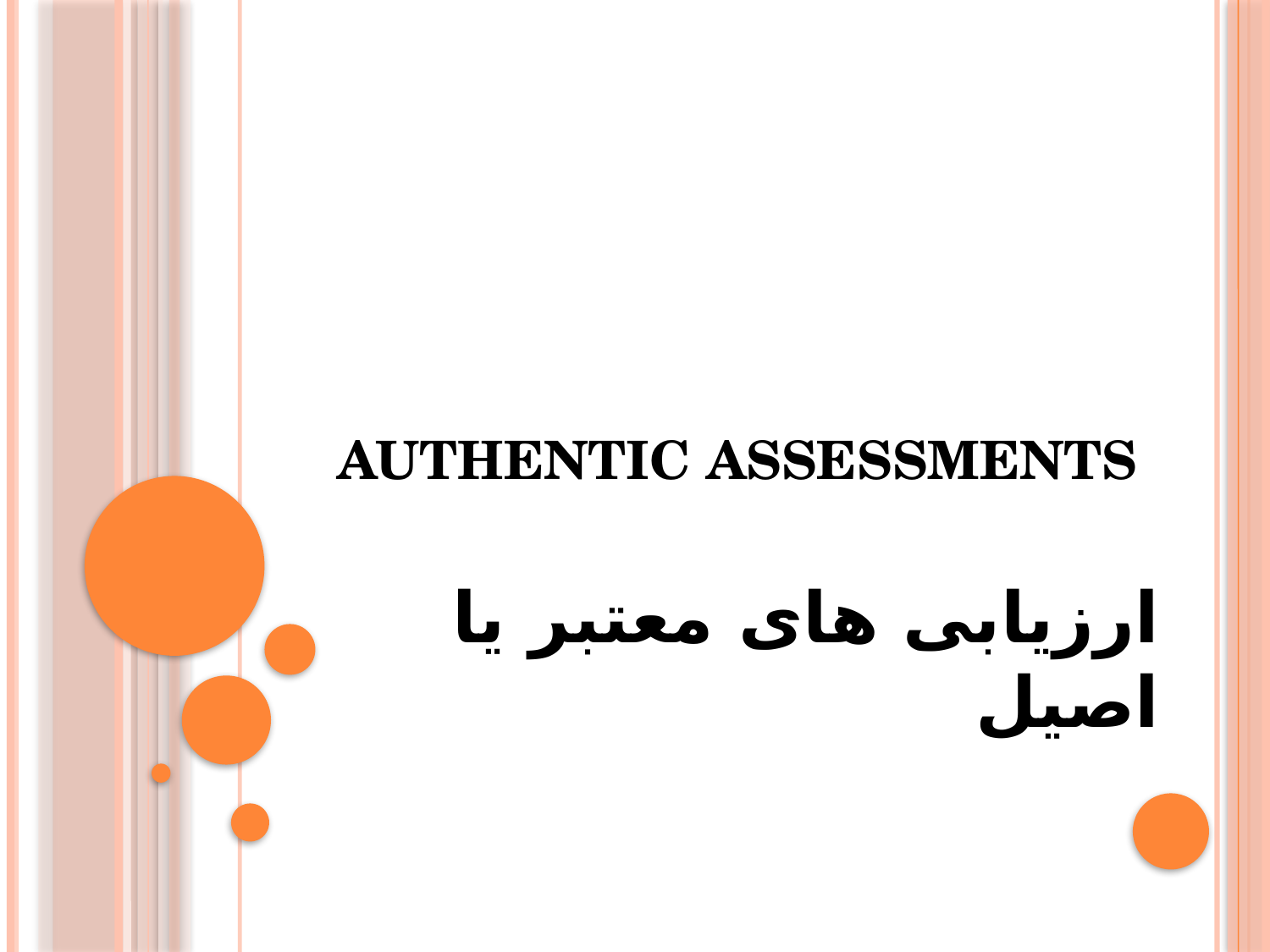

# authentic assessments
ارزیابی های معتبر یا اصیل